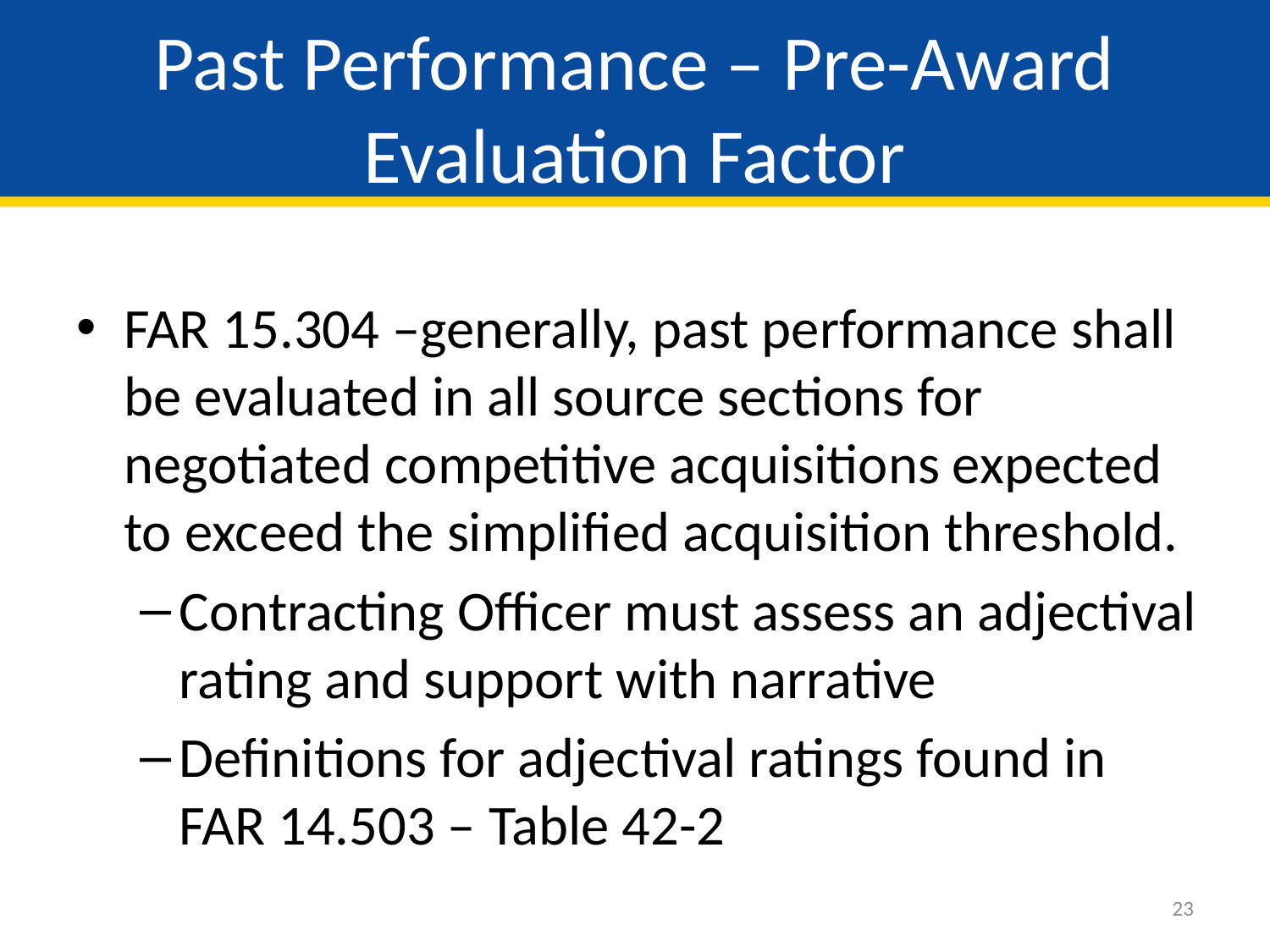

# Past Performance – Pre-Award Evaluation Factor
FAR 15.304 –generally, past performance shall be evaluated in all source sections for negotiated competitive acquisitions expected to exceed the simplified acquisition threshold.
Contracting Officer must assess an adjectival rating and support with narrative
Definitions for adjectival ratings found in FAR 14.503 – Table 42-2

23